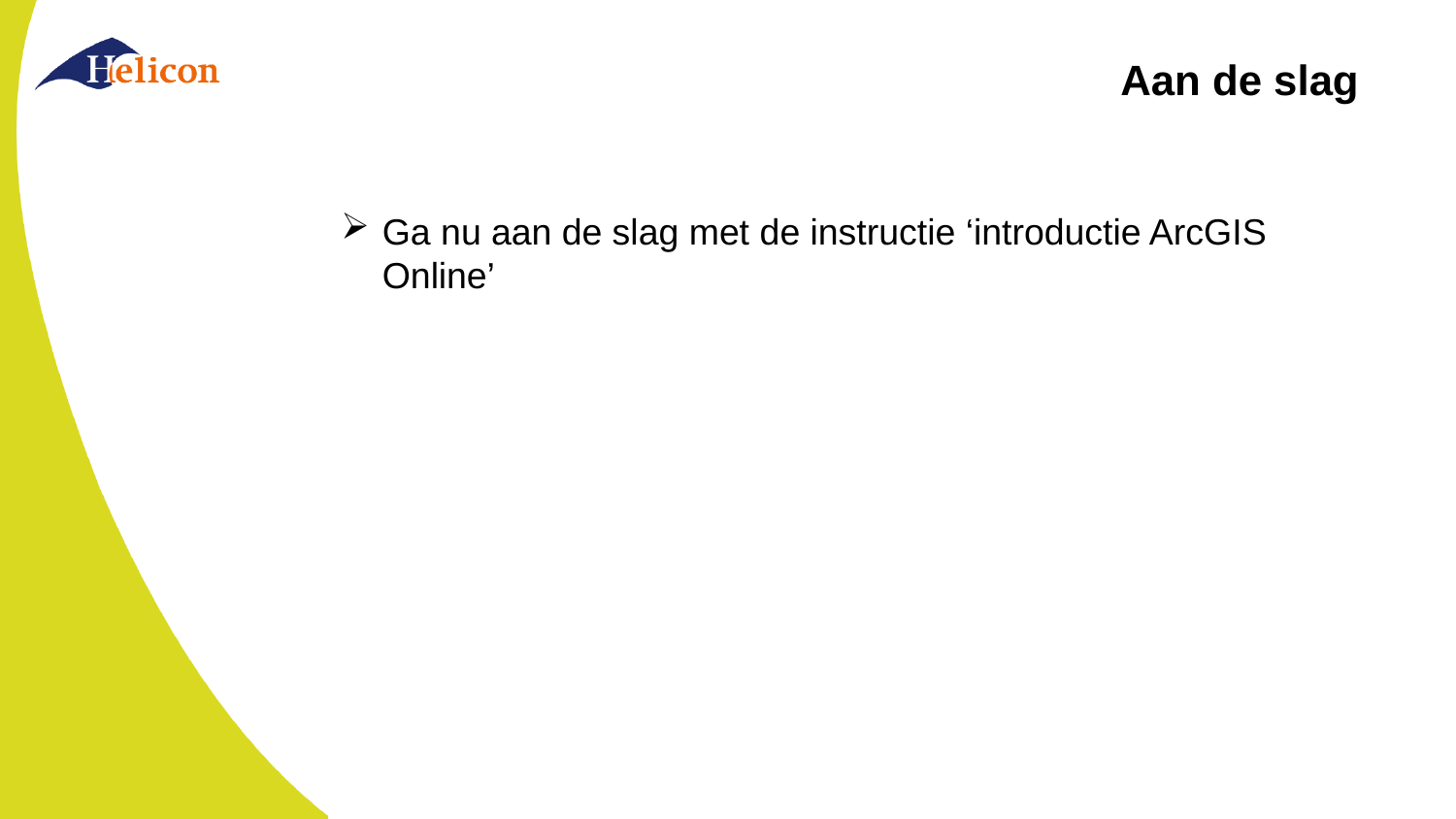

# Aan de slag

Ga nu aan de slag met de instructie ‘introductie ArcGIS Online’